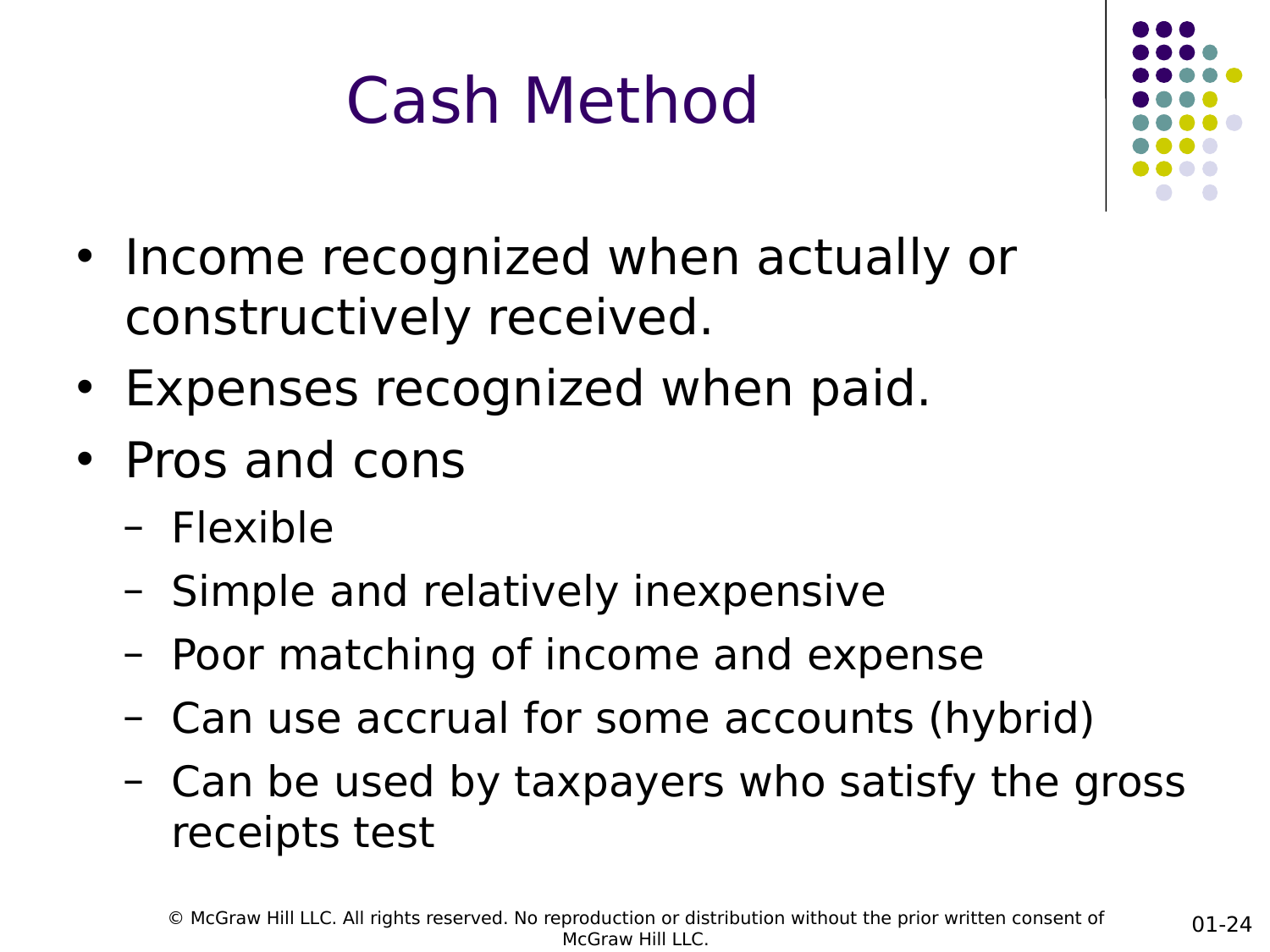

# Cash Method
Income recognized when actually or constructively received.
Expenses recognized when paid.
Pros and cons
Flexible
Simple and relatively inexpensive
Poor matching of income and expense
Can use accrual for some accounts (hybrid)
Can be used by taxpayers who satisfy the gross receipts test
01-24